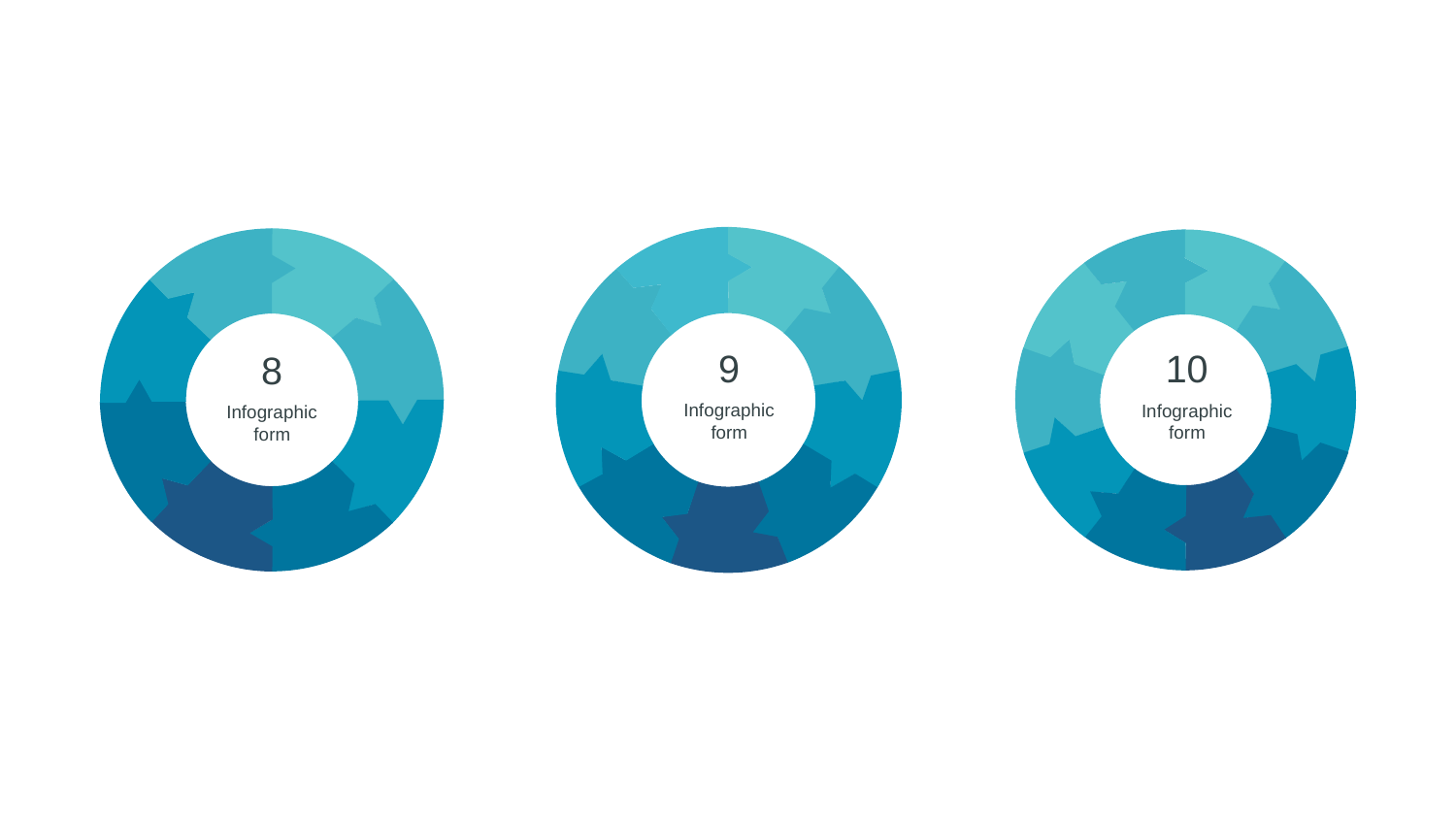

9
Infographic
form

8
Infographic
form

10
Infographic
form